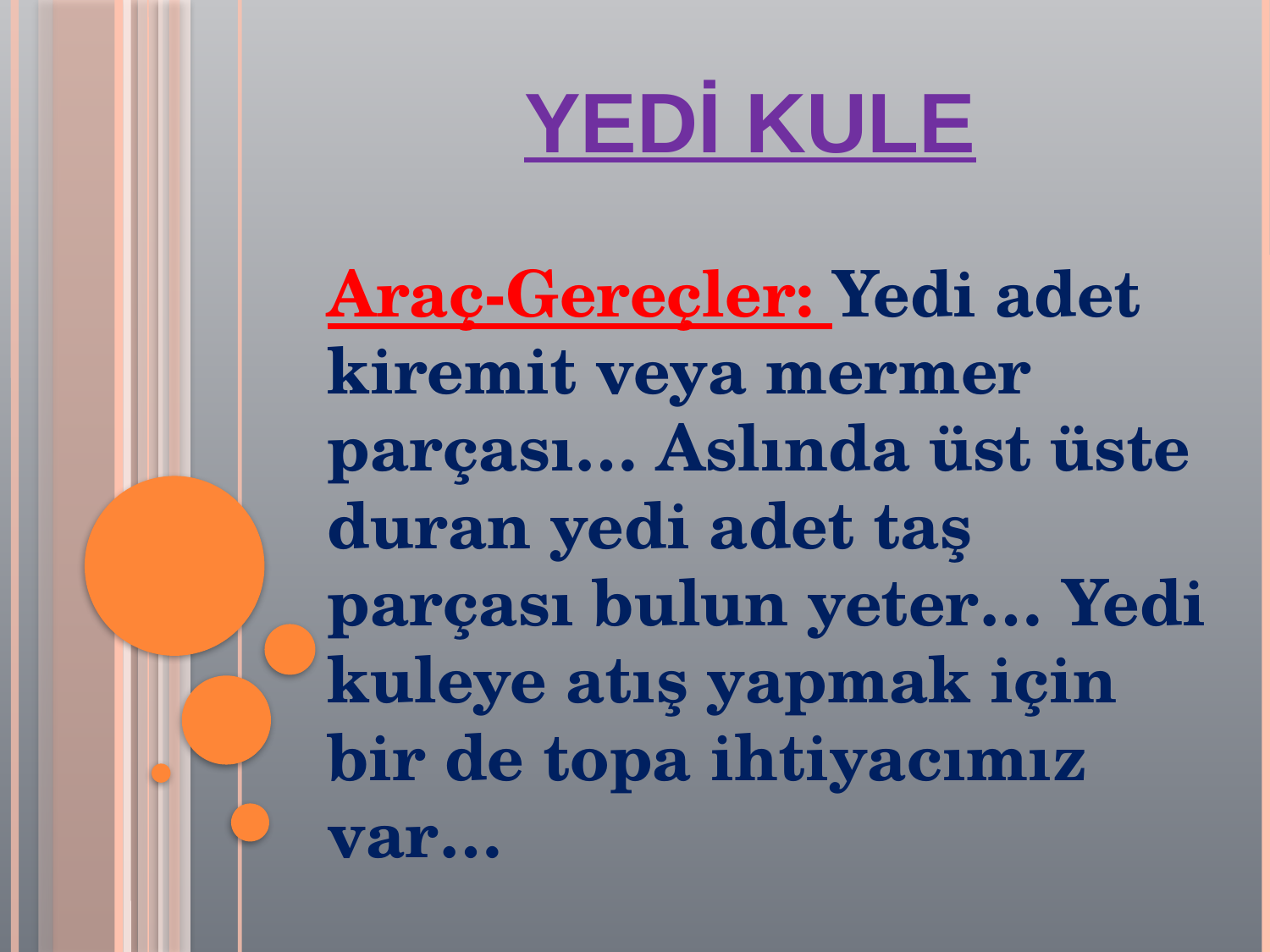

# Yedi Kule
Araç-Gereçler: Yedi adet kiremit veya mermer parçası… Aslında üst üste duran yedi adet taş parçası bulun yeter… Yedi kuleye atış yapmak için bir de topa ihtiyacımız var…